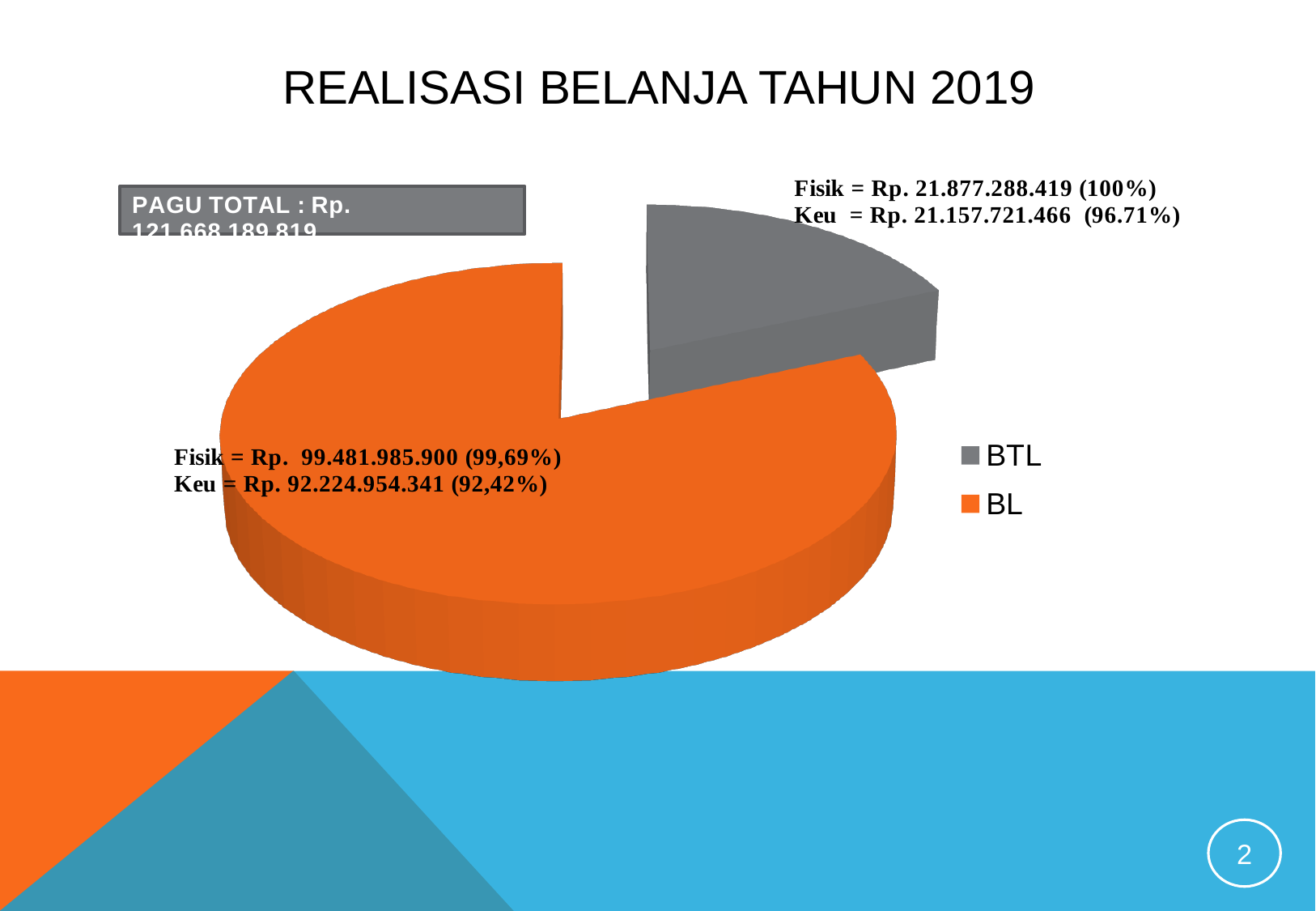

# REALISASI BELANJA TAHUN 2019

[unsupported chart]

2